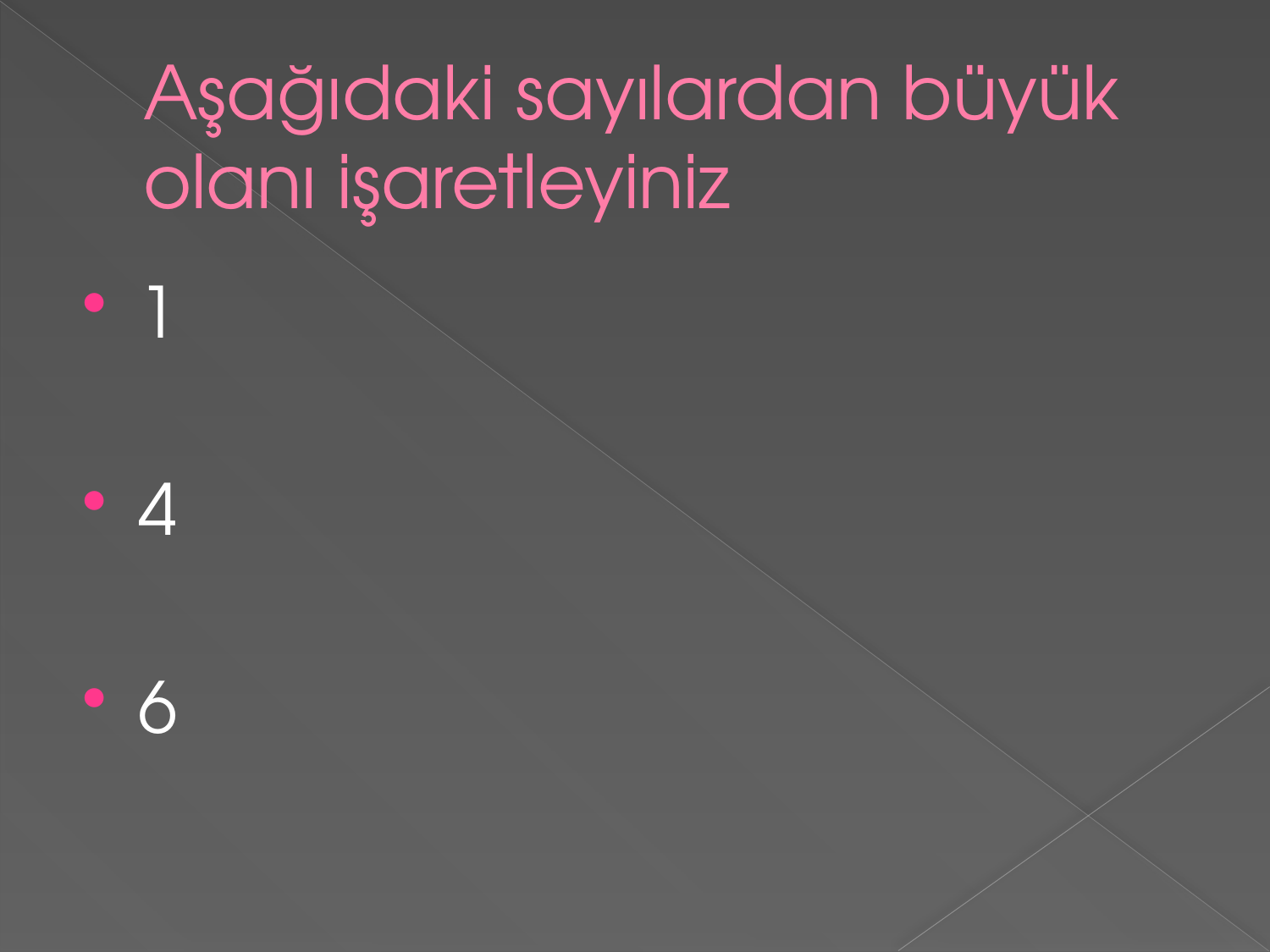

# Aşağıdaki sayılardan büyük olanı işaretleyiniz
1

4

6